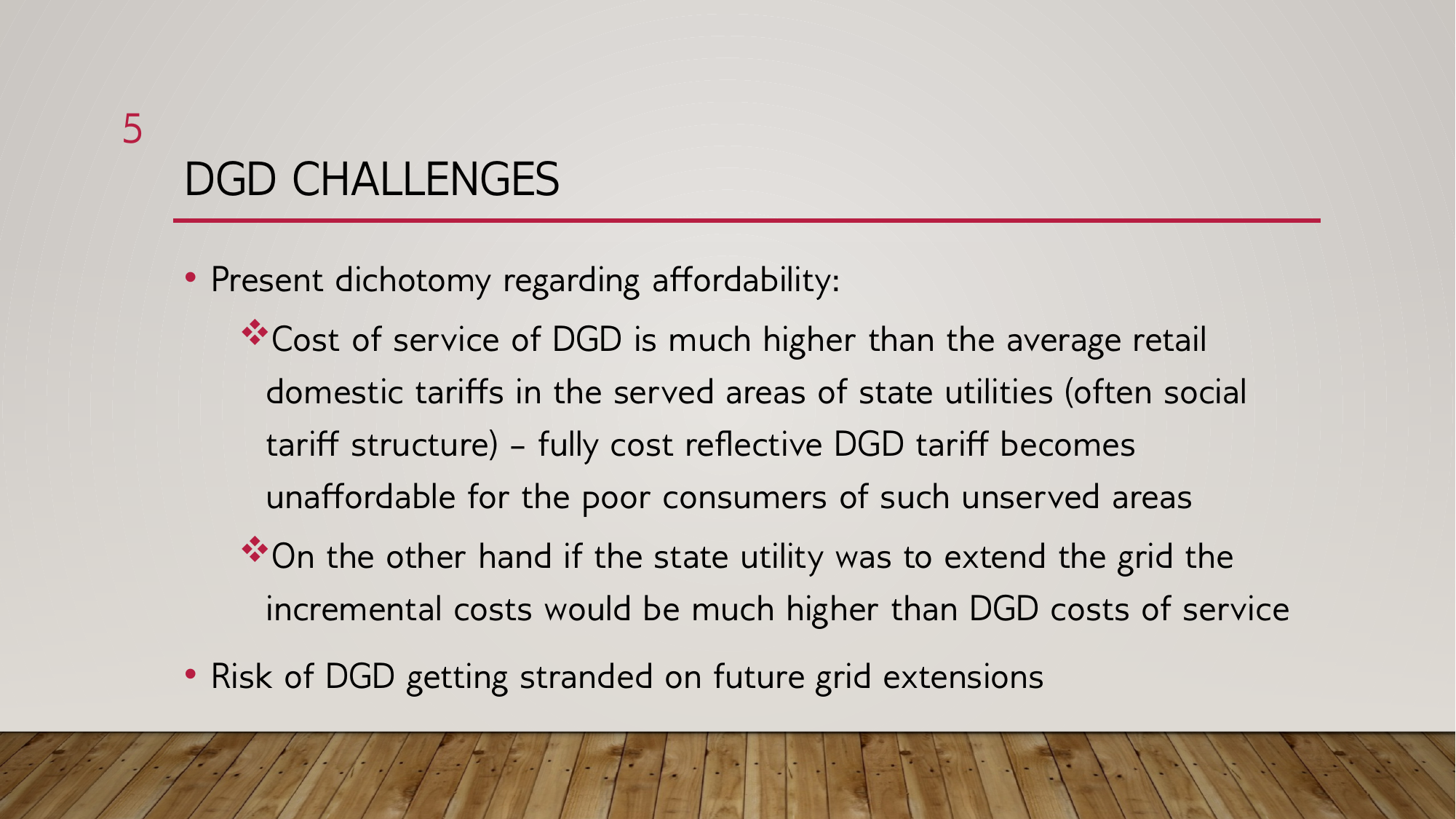

5
# DGD Challenges
Present dichotomy regarding affordability:
Cost of service of DGD is much higher than the average retail domestic tariffs in the served areas of state utilities (often social tariff structure) – fully cost reflective DGD tariff becomes unaffordable for the poor consumers of such unserved areas
On the other hand if the state utility was to extend the grid the incremental costs would be much higher than DGD costs of service
Risk of DGD getting stranded on future grid extensions